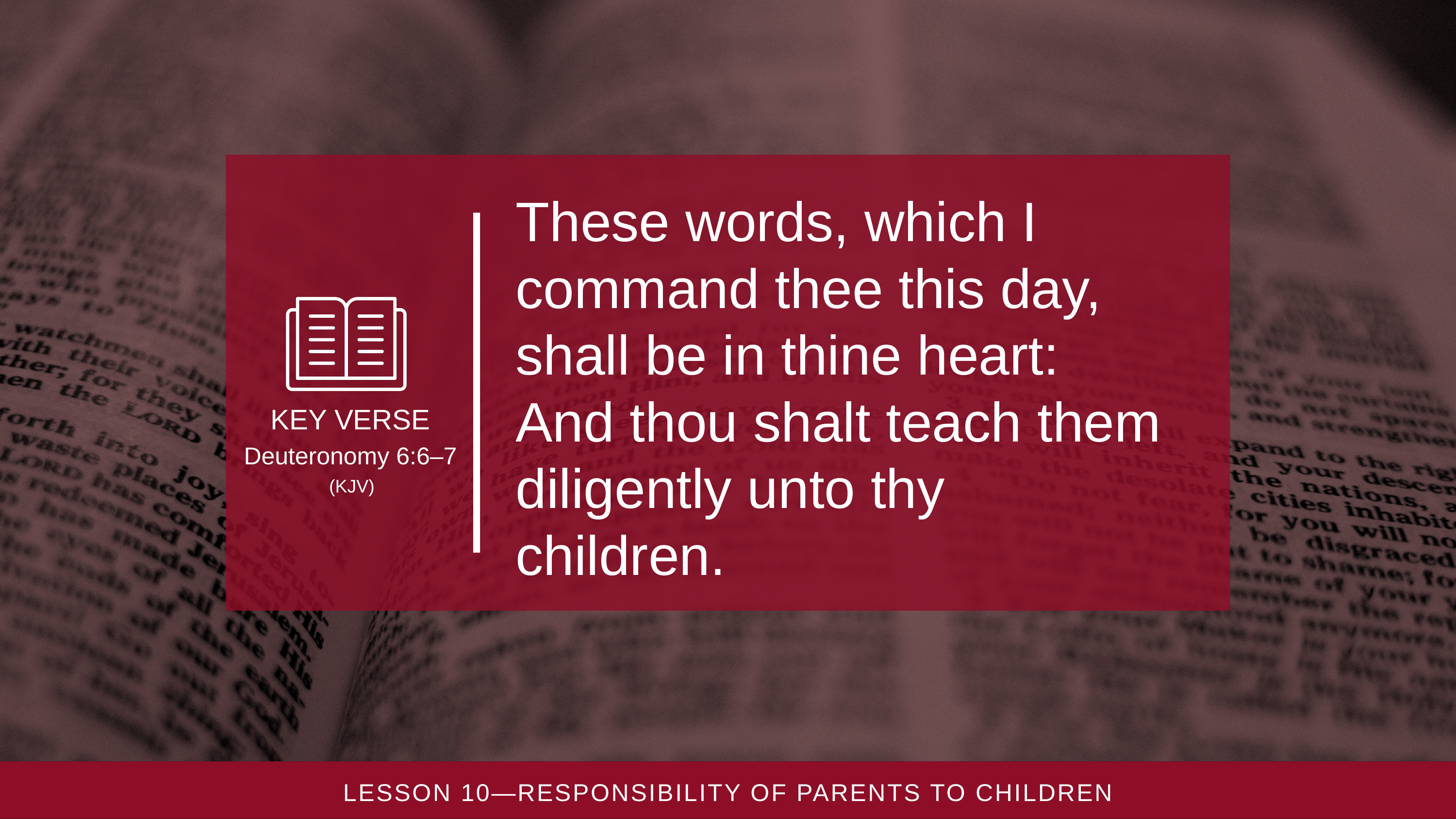

These words, which I command thee this day, shall be in thine heart: And thou shalt teach them diligently unto thy children.
(KJV)